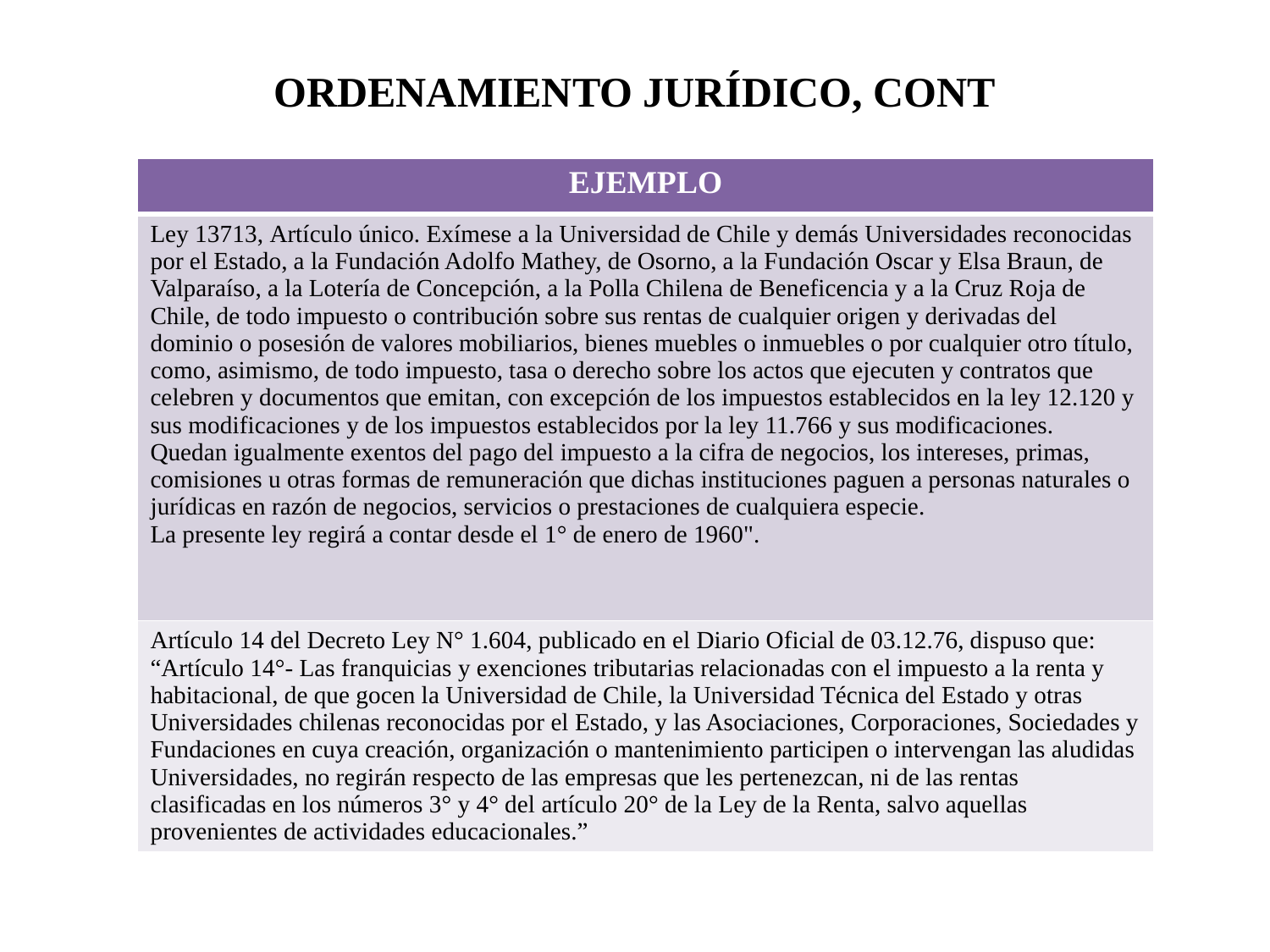

# ORDENAMIENTO JURÍDICO, CONT
| EJEMPLO |
| --- |
| Ley 13713, Artículo único. Exímese a la Universidad de Chile y demás Universidades reconocidas por el Estado, a la Fundación Adolfo Mathey, de Osorno, a la Fundación Oscar y Elsa Braun, de Valparaíso, a la Lotería de Concepción, a la Polla Chilena de Beneficencia y a la Cruz Roja de Chile, de todo impuesto o contribución sobre sus rentas de cualquier origen y derivadas del dominio o posesión de valores mobiliarios, bienes muebles o inmuebles o por cualquier otro título, como, asimismo, de todo impuesto, tasa o derecho sobre los actos que ejecuten y contratos que celebren y documentos que emitan, con excepción de los impuestos establecidos en la ley 12.120 y sus modificaciones y de los impuestos establecidos por la ley 11.766 y sus modificaciones. Quedan igualmente exentos del pago del impuesto a la cifra de negocios, los intereses, primas, comisiones u otras formas de remuneración que dichas instituciones paguen a personas naturales o jurídicas en razón de negocios, servicios o prestaciones de cualquiera especie. La presente ley regirá a contar desde el 1° de enero de 1960". |
| Artículo 14 del Decreto Ley N° 1.604, publicado en el Diario Oficial de 03.12.76, dispuso que: “Artículo 14°- Las franquicias y exenciones tributarias relacionadas con el impuesto a la renta y habitacional, de que gocen la Universidad de Chile, la Universidad Técnica del Estado y otras Universidades chilenas reconocidas por el Estado, y las Asociaciones, Corporaciones, Sociedades y Fundaciones en cuya creación, organización o mantenimiento participen o intervengan las aludidas Universidades, no regirán respecto de las empresas que les pertenezcan, ni de las rentas clasificadas en los números 3° y 4° del artículo 20° de la Ley de la Renta, salvo aquellas provenientes de actividades educacionales.” |